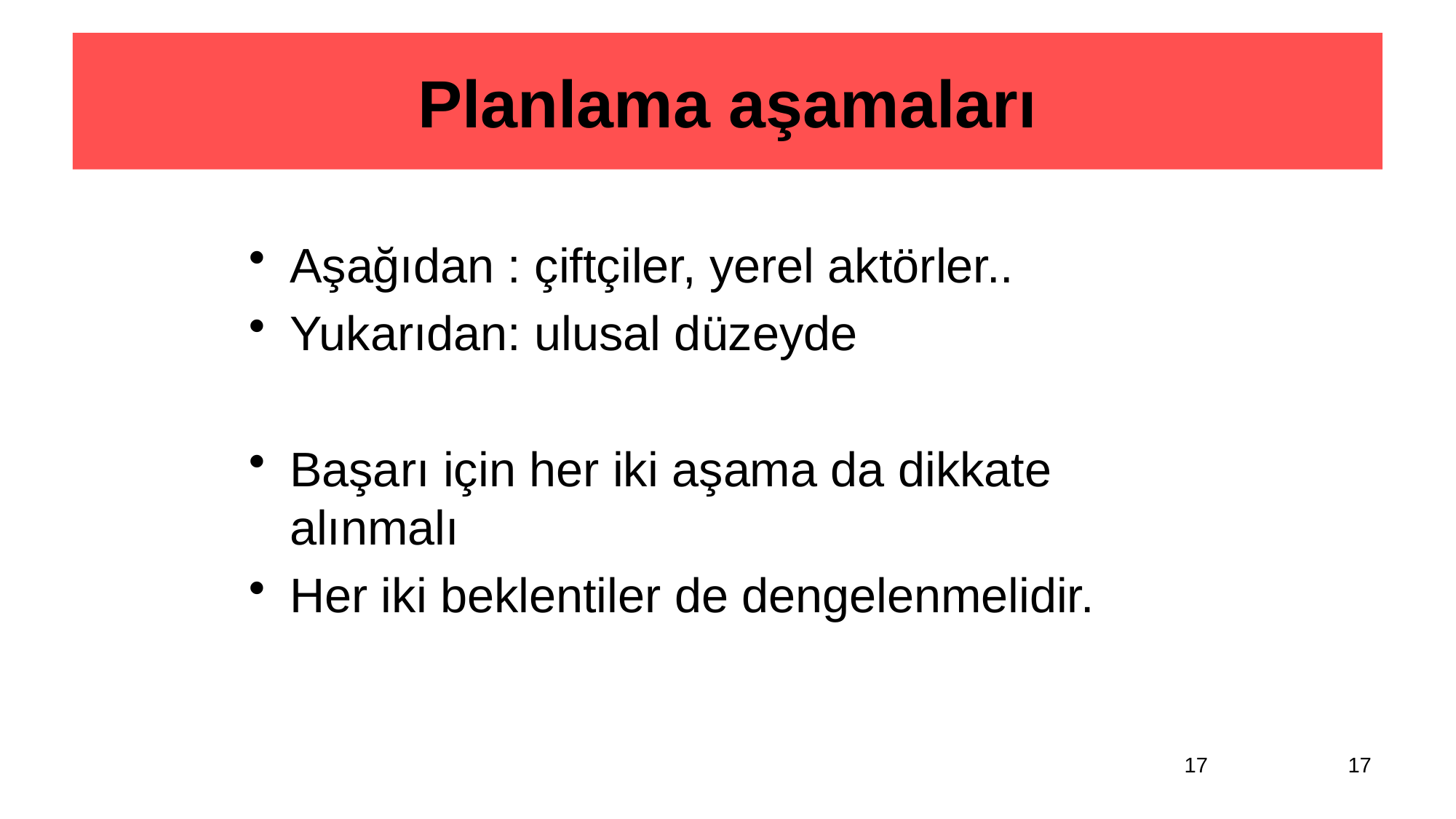

Planlama aşamaları
Aşağıdan : çiftçiler, yerel aktörler..
Yukarıdan: ulusal düzeyde

Başarı için her iki aşama da dikkate alınmalı
Her iki beklentiler de dengelenmelidir.
17
17